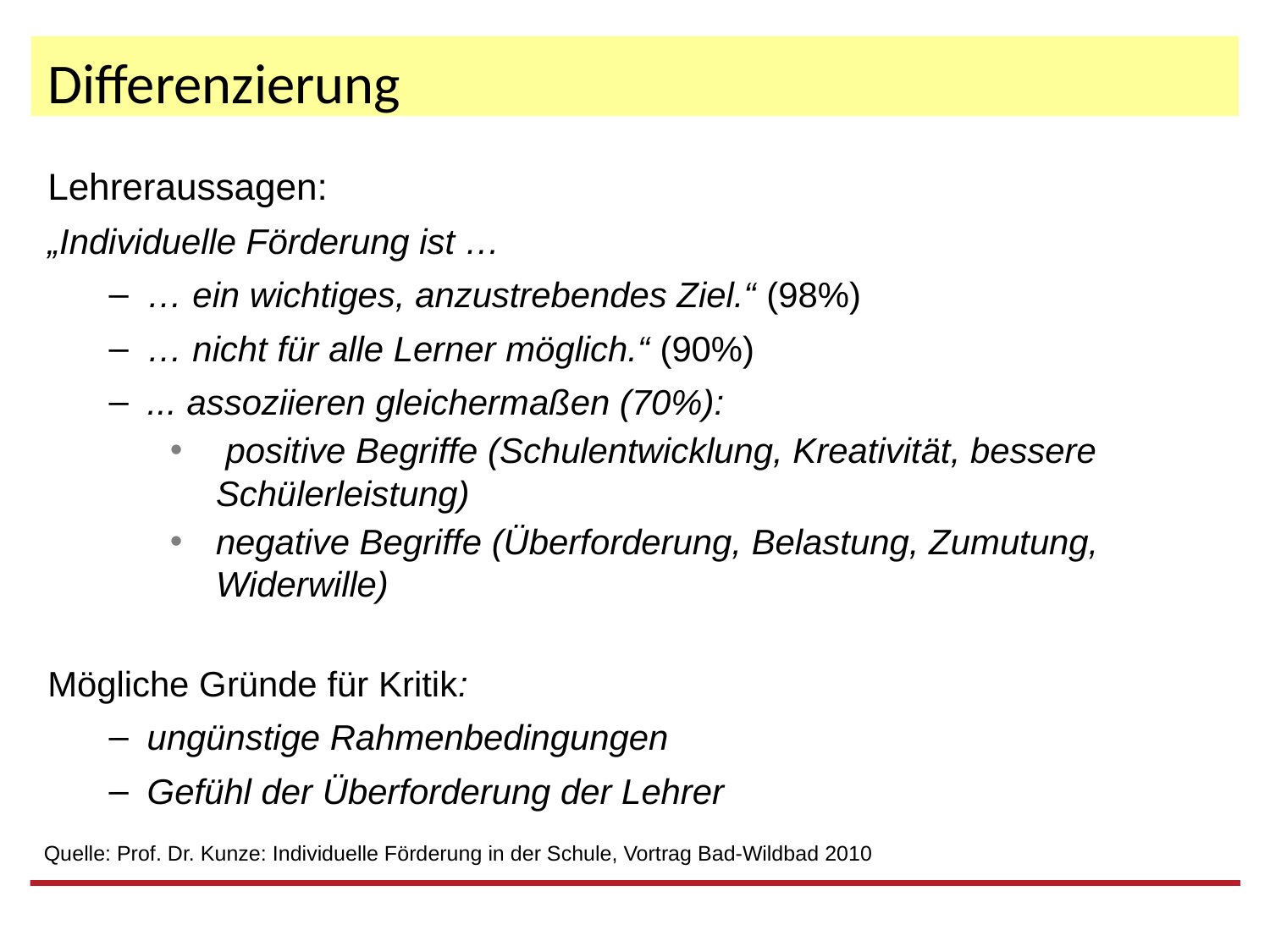

# Differenzierung
Lehreraussagen:
„Individuelle Förderung ist …
… ein wichtiges, anzustrebendes Ziel.“ (98%)
… nicht für alle Lerner möglich.“ (90%)
... assoziieren gleichermaßen (70%):
 positive Begriffe (Schulentwicklung, Kreativität, bessere Schülerleistung)
negative Begriffe (Überforderung, Belastung, Zumutung, Widerwille)

Mögliche Gründe für Kritik:
	ungünstige Rahmenbedingungen
	Gefühl der Überforderung der Lehrer
Quelle: Prof. Dr. Kunze: Individuelle Förderung in der Schule, Vortrag Bad-Wildbad 2010